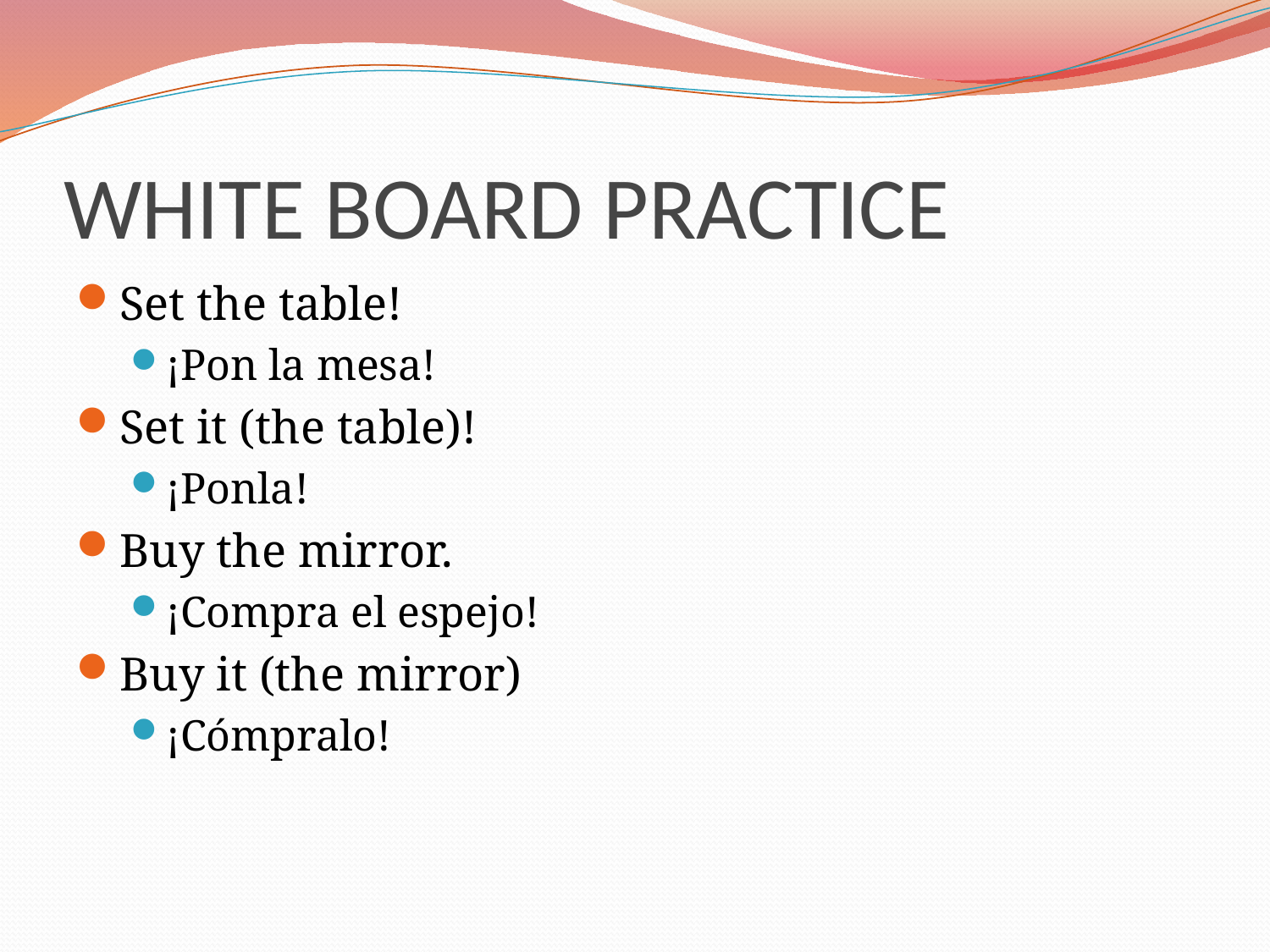

# WHITE BOARD PRACTICE
Set the table!
¡Pon la mesa!
Set it (the table)!
¡Ponla!
Buy the mirror.
¡Compra el espejo!
Buy it (the mirror)
¡Cómpralo!